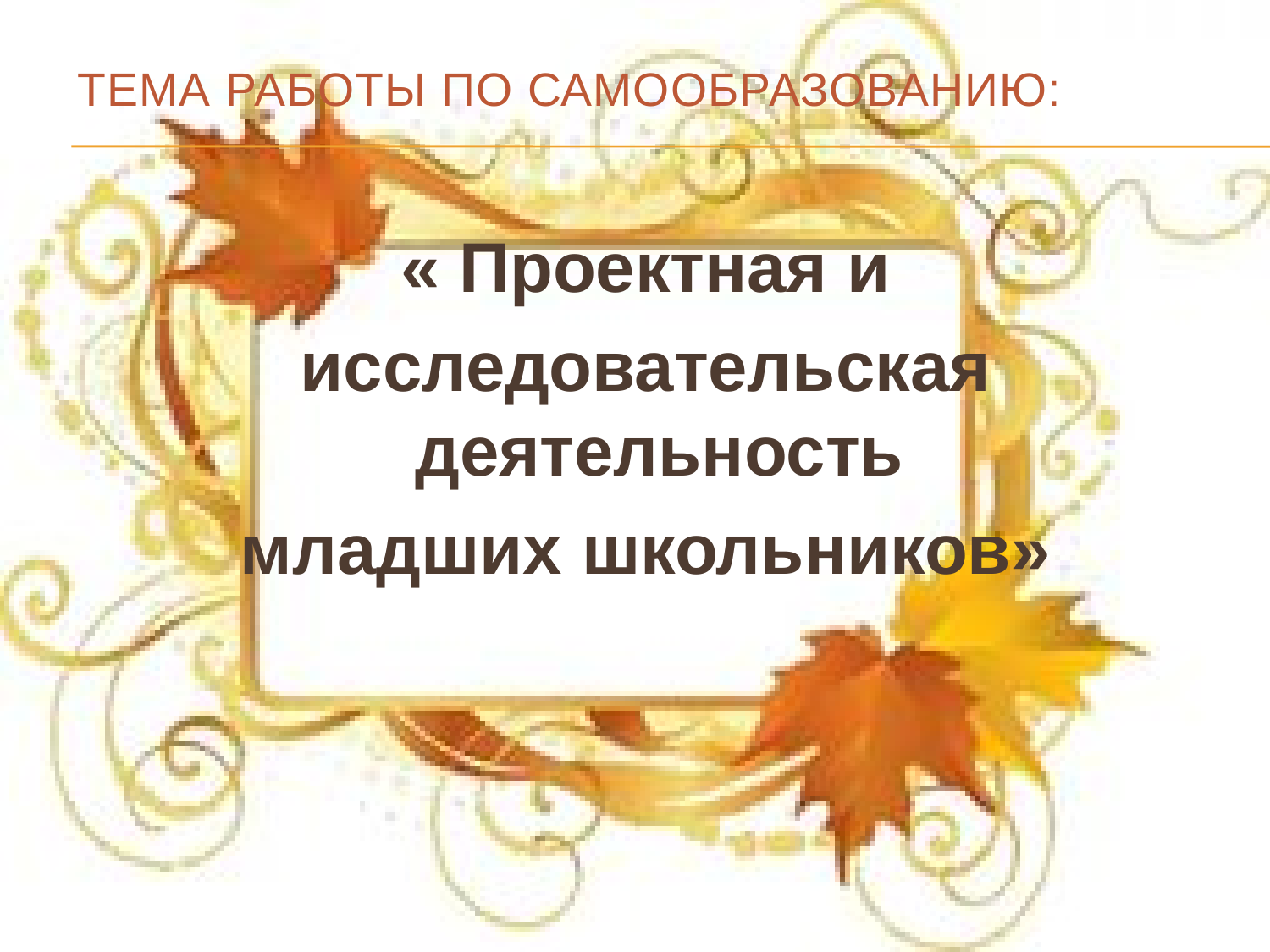

# Тема работы по самообразованию:
 « Проектная и
исследовательская деятельность
младших школьников»